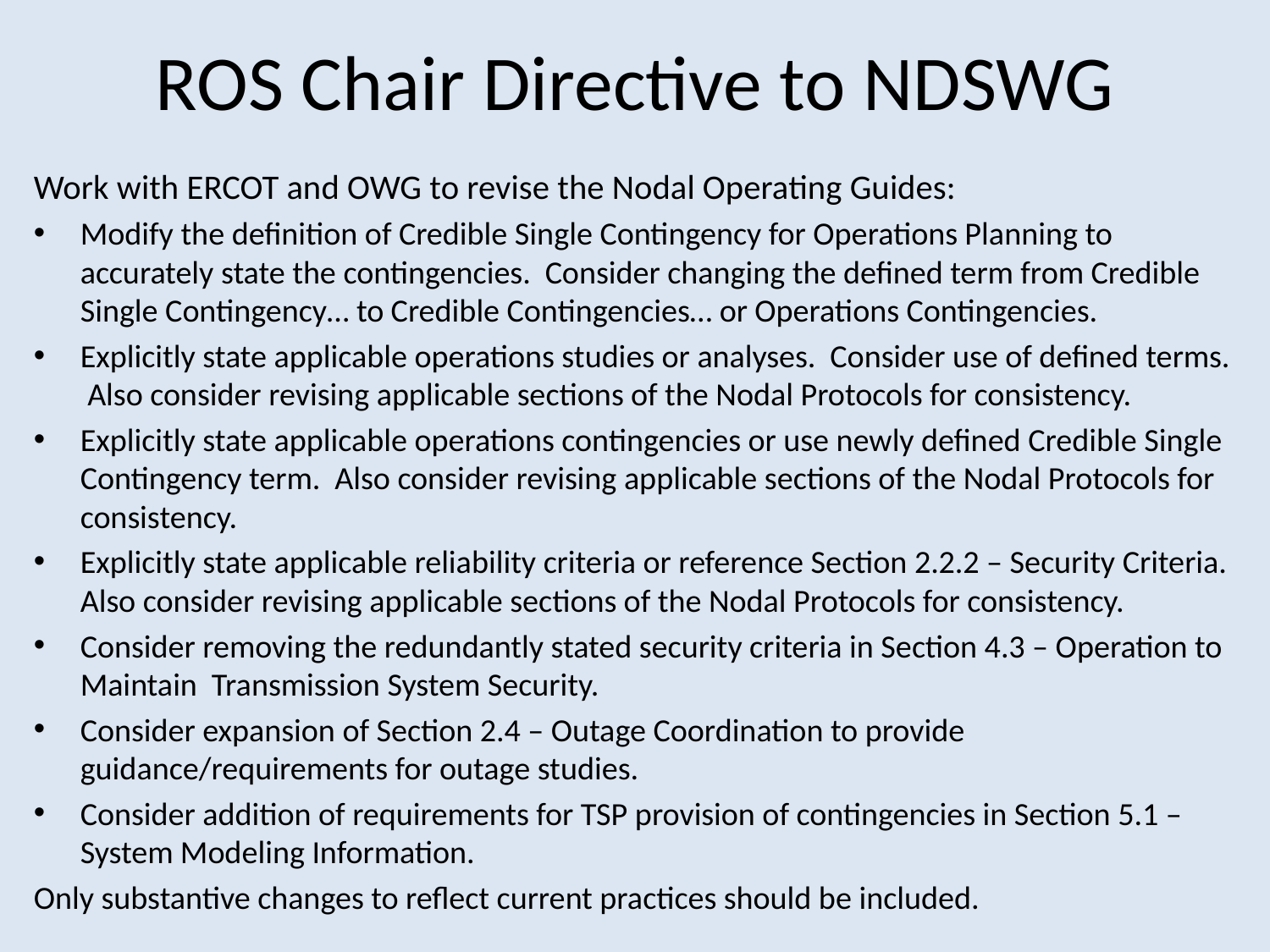

# ROS Chair Directive to NDSWG
Work with ERCOT and OWG to revise the Nodal Operating Guides:
Modify the definition of Credible Single Contingency for Operations Planning to accurately state the contingencies.  Consider changing the defined term from Credible Single Contingency… to Credible Contingencies… or Operations Contingencies.
Explicitly state applicable operations studies or analyses.  Consider use of defined terms.  Also consider revising applicable sections of the Nodal Protocols for consistency.
Explicitly state applicable operations contingencies or use newly defined Credible Single Contingency term.  Also consider revising applicable sections of the Nodal Protocols for consistency.
Explicitly state applicable reliability criteria or reference Section 2.2.2 – Security Criteria.  Also consider revising applicable sections of the Nodal Protocols for consistency.
Consider removing the redundantly stated security criteria in Section 4.3 – Operation to Maintain  Transmission System Security.
Consider expansion of Section 2.4 – Outage Coordination to provide guidance/requirements for outage studies.
Consider addition of requirements for TSP provision of contingencies in Section 5.1 – System Modeling Information.
Only substantive changes to reflect current practices should be included.